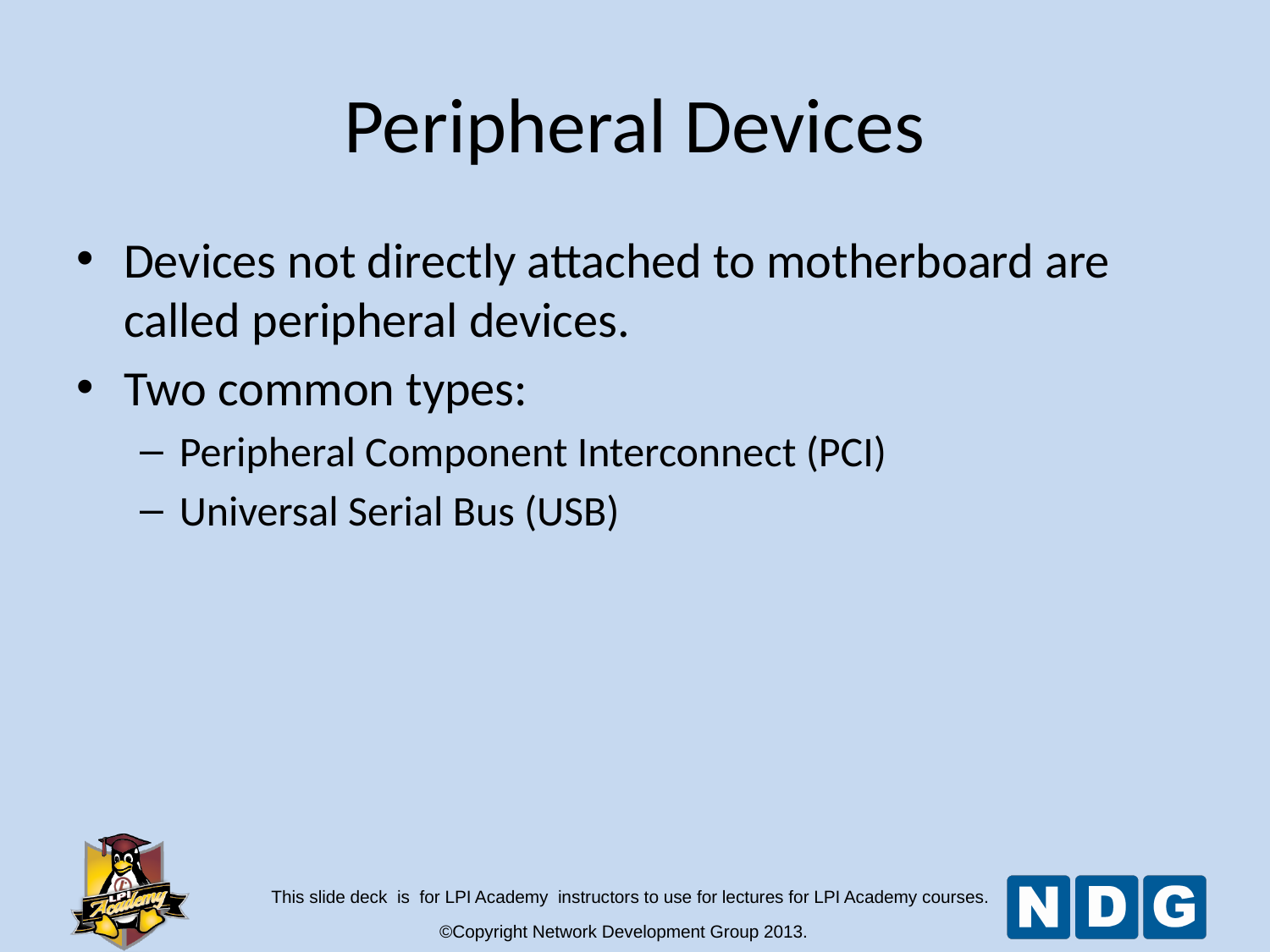

Devices not directly attached to motherboard are called peripheral devices.
Two common types:
Peripheral Component Interconnect (PCI)
Universal Serial Bus (USB)
Peripheral Devices